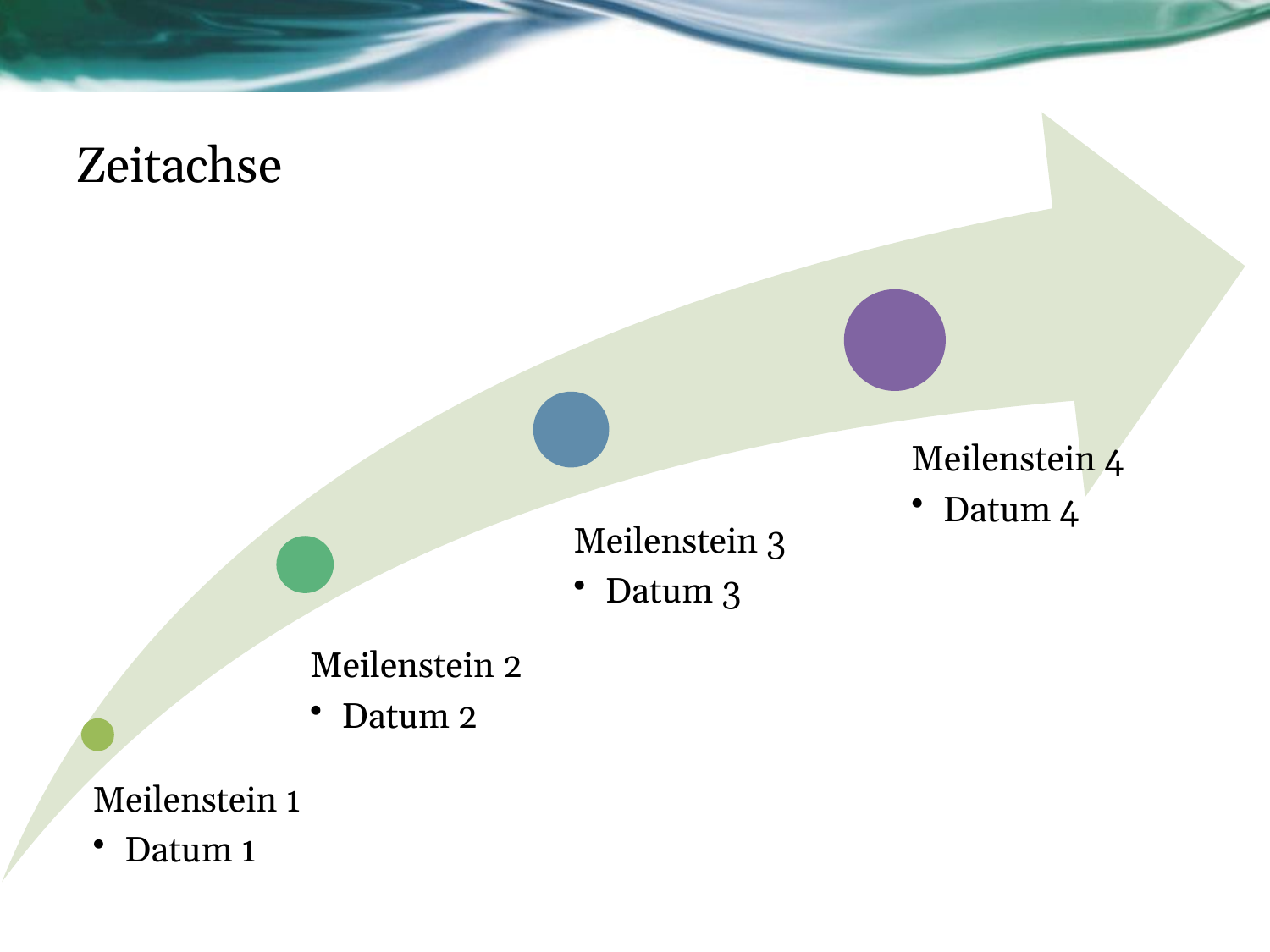

Meilenstein 1
Datum 1
Meilenstein 2
Datum 2
Meilenstein 3
Datum 3
Meilenstein 4
Datum 4
# Zeitachse